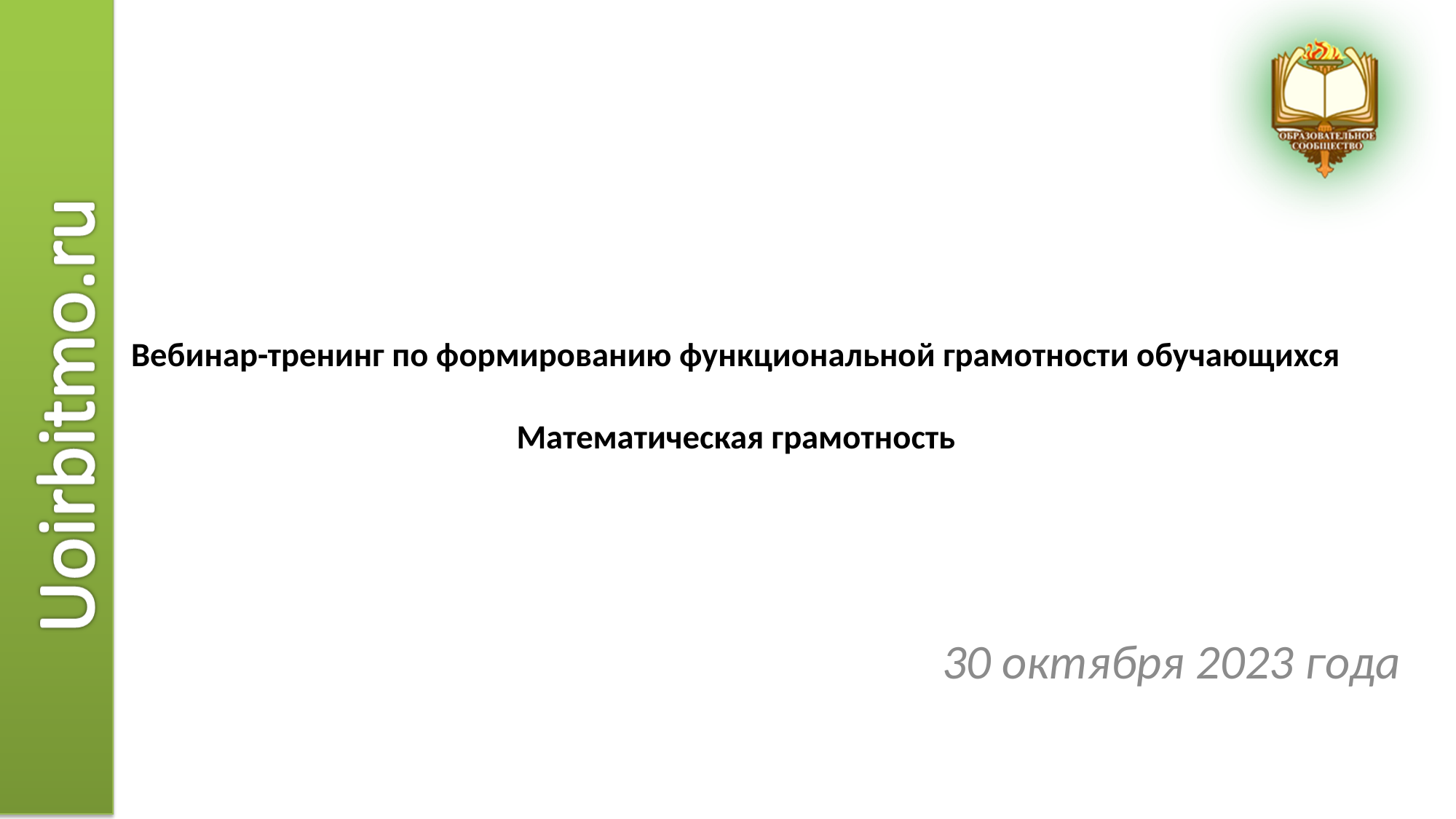

# Вебинар-тренинг по формированию функциональной грамотности обучающихся Математическая грамотность
30 октября 2023 года